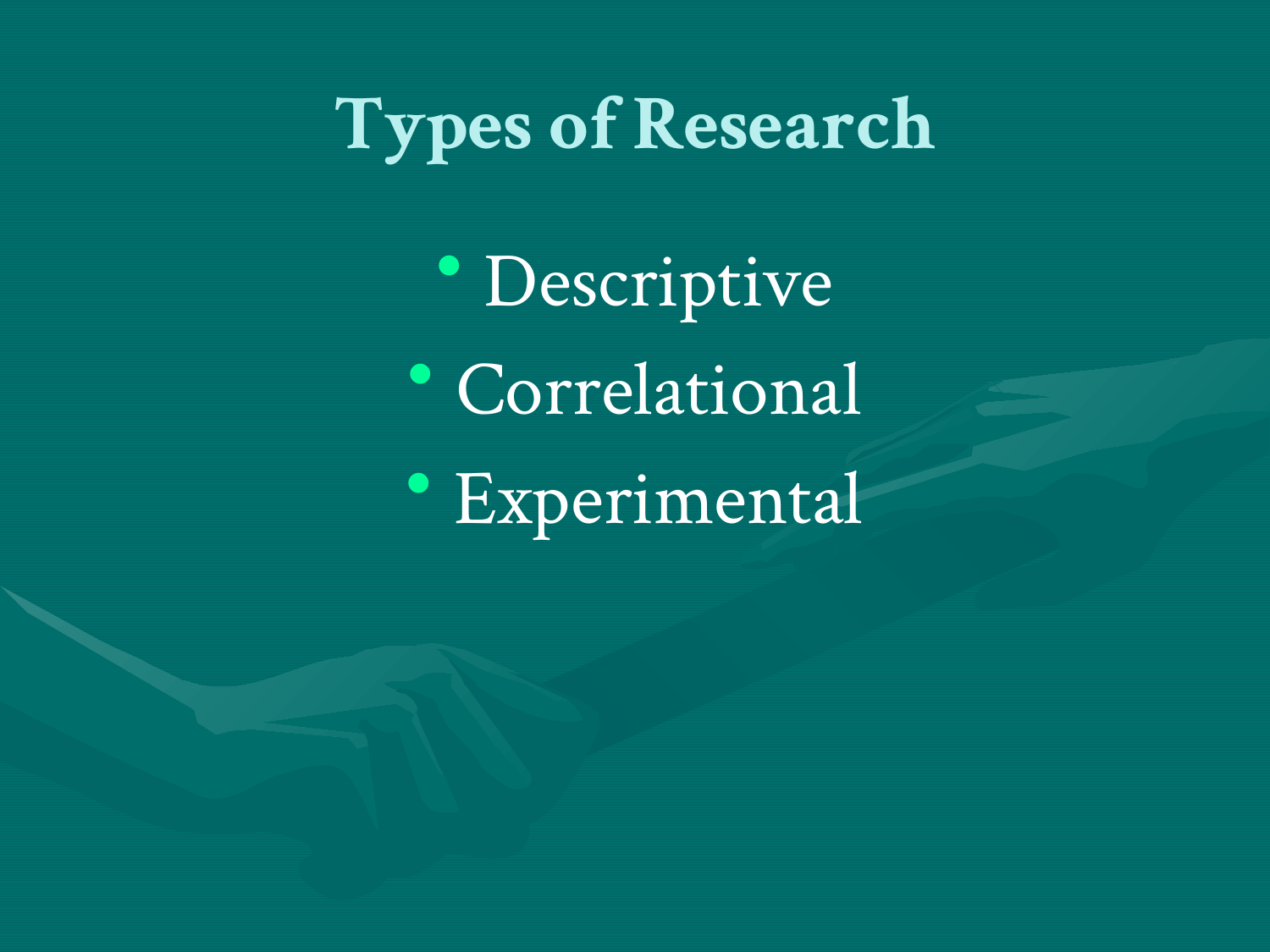

# Types of Research
Descriptive
Correlational
Experimental